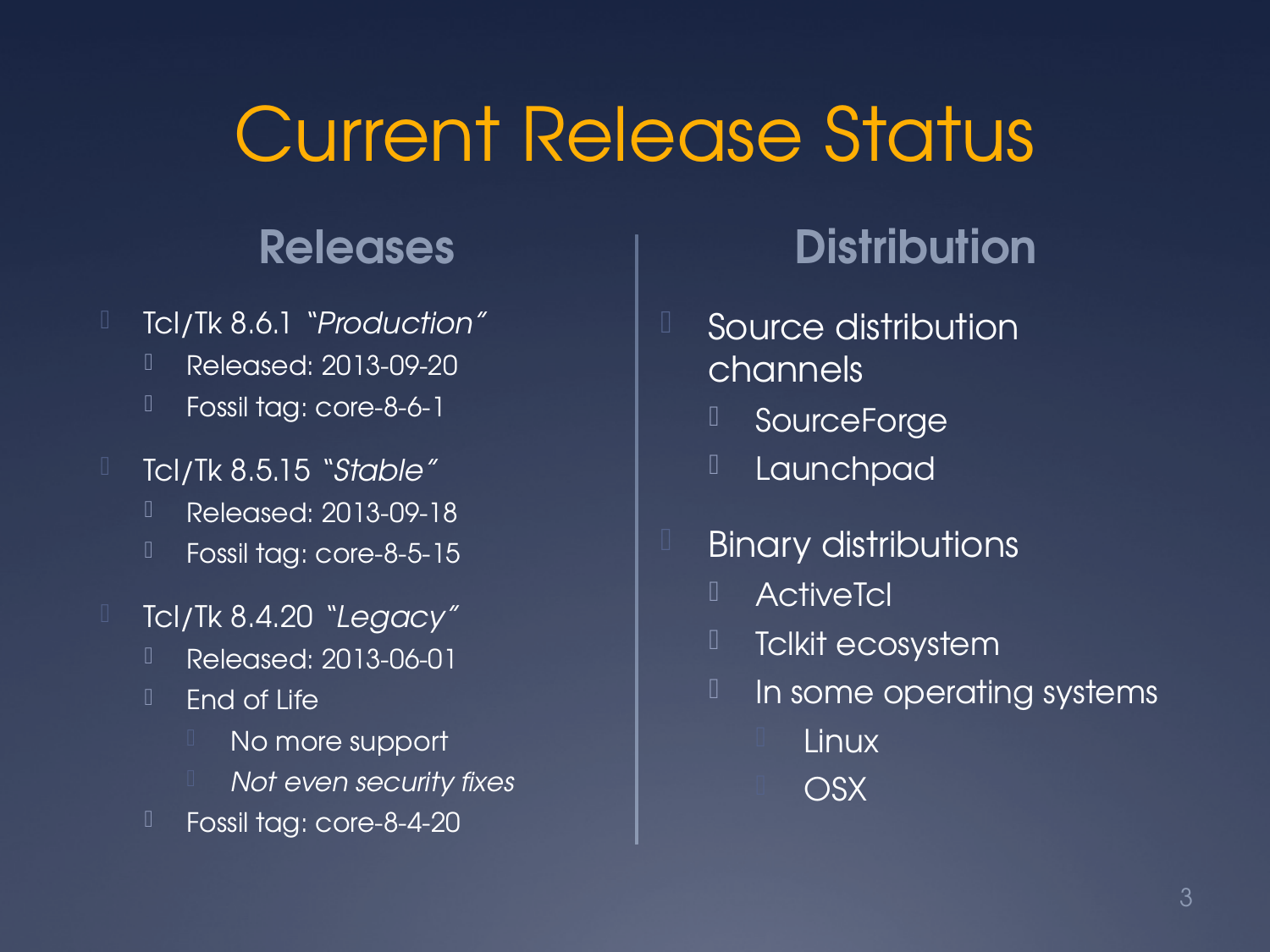

# Current Release Status
Distribution
Releases
Tcl/Tk 8.6.1 “Production”
Released: 2013-09-20
Fossil tag: core-8-6-1
Tcl/Tk 8.5.15 “Stable”
Released: 2013-09-18
Fossil tag: core-8-5-15
Tcl/Tk 8.4.20 “Legacy”
Released: 2013-06-01
End of Life
No more support
Not even security fixes
Fossil tag: core-8-4-20

Source distribution channels
SourceForge
Launchpad
Binary distributions
ActiveTcl
Tclkit ecosystem
In some operating systems
Linux
OSX
3